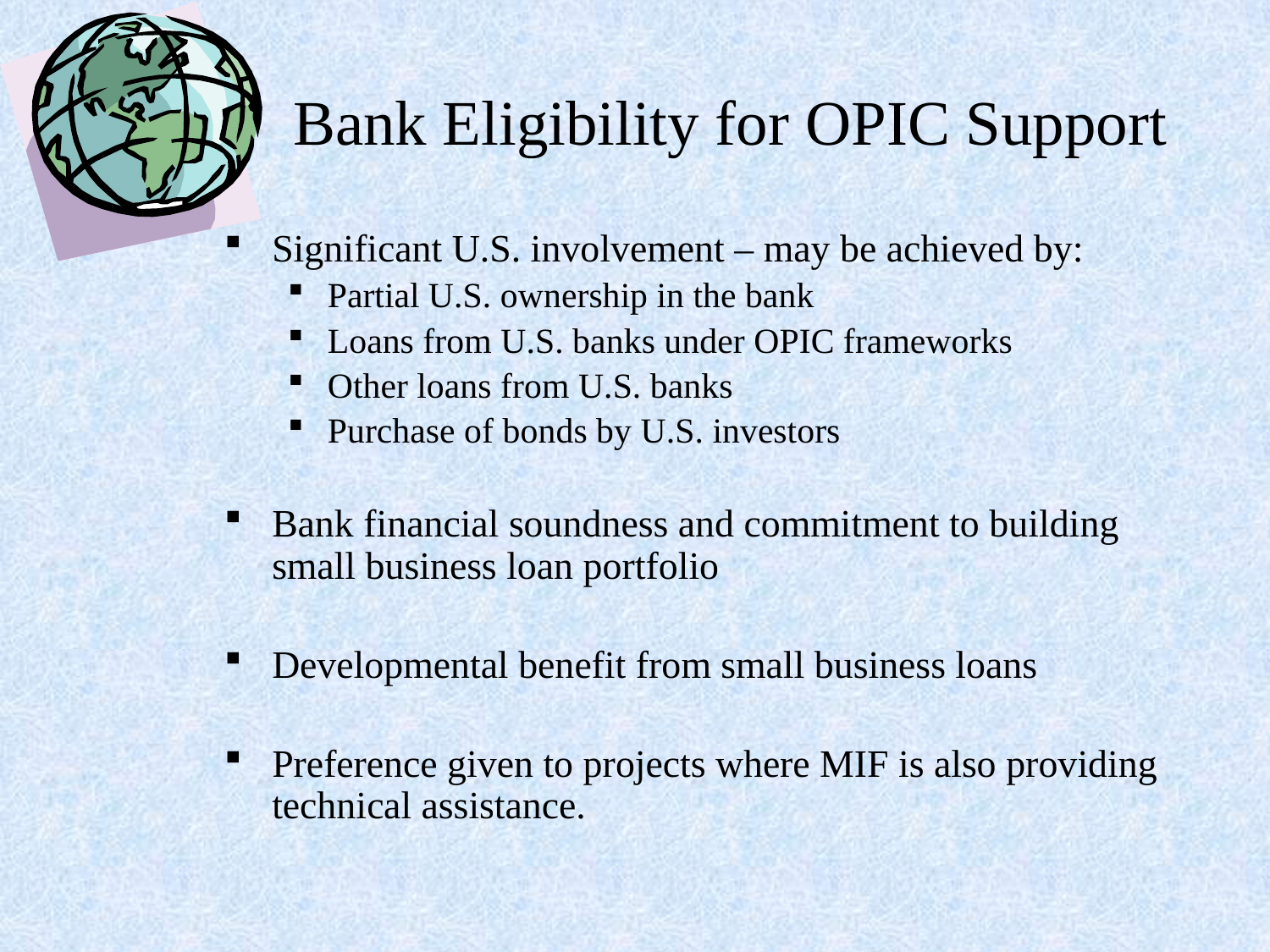

# Bank Eligibility for OPIC Support
Significant U.S. involvement – may be achieved by:
Partial U.S. ownership in the bank
Loans from U.S. banks under OPIC frameworks
Other loans from U.S. banks
Purchase of bonds by U.S. investors

Bank financial soundness and commitment to building small business loan portfolio

Developmental benefit from small business loans

Preference given to projects where MIF is also providing technical assistance.